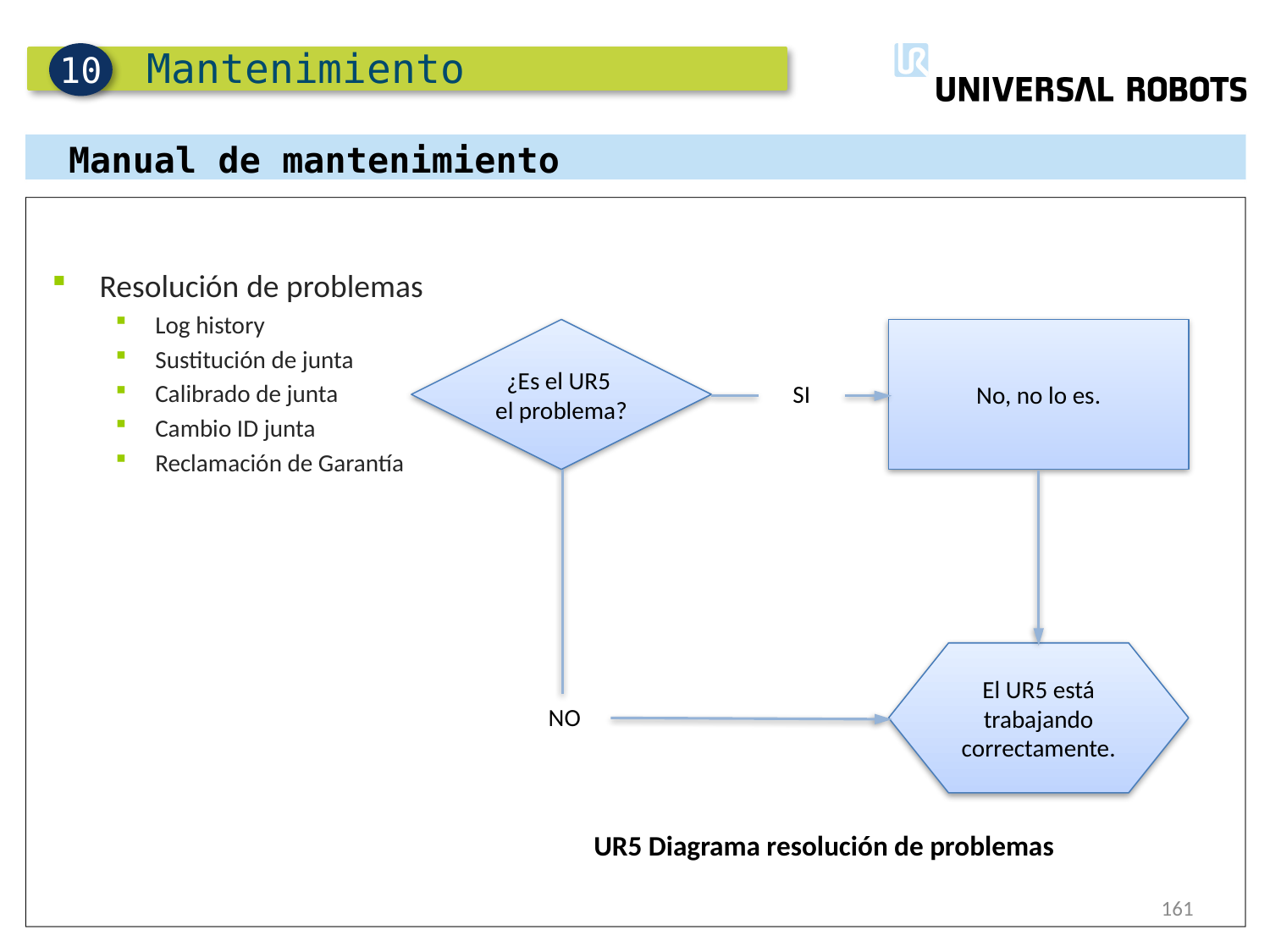

Mantenimiento

10

Manual de mantenimiento

Resolución de problemas
Log history
Sustitución de junta
Calibrado de junta
Cambio ID junta
Reclamación de Garantía
¿Es el UR5
el problema?
No, no lo es.
SI
El UR5 está trabajando correctamente.
NO
UR5 Diagrama resolución de problemas
161